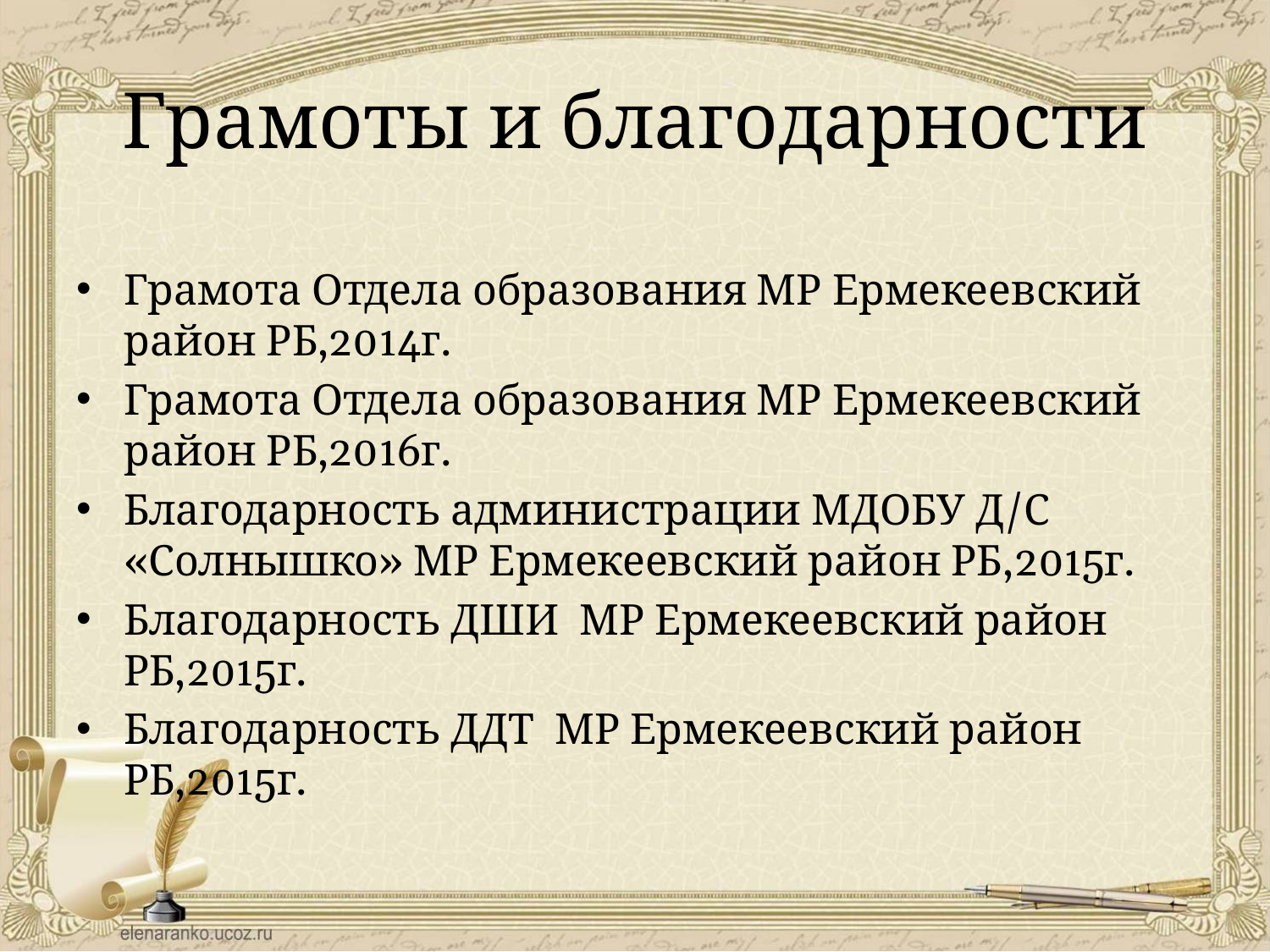

# Грамоты и благодарности
Грамота Отдела образования МР Ермекеевский район РБ,2014г.
Грамота Отдела образования МР Ермекеевский район РБ,2016г.
Благодарность администрации МДОБУ Д/С «Солнышко» МР Ермекеевский район РБ,2015г.
Благодарность ДШИ  МР Ермекеевский район РБ,2015г.
Благодарность ДДТ  МР Ермекеевский район РБ,2015г.